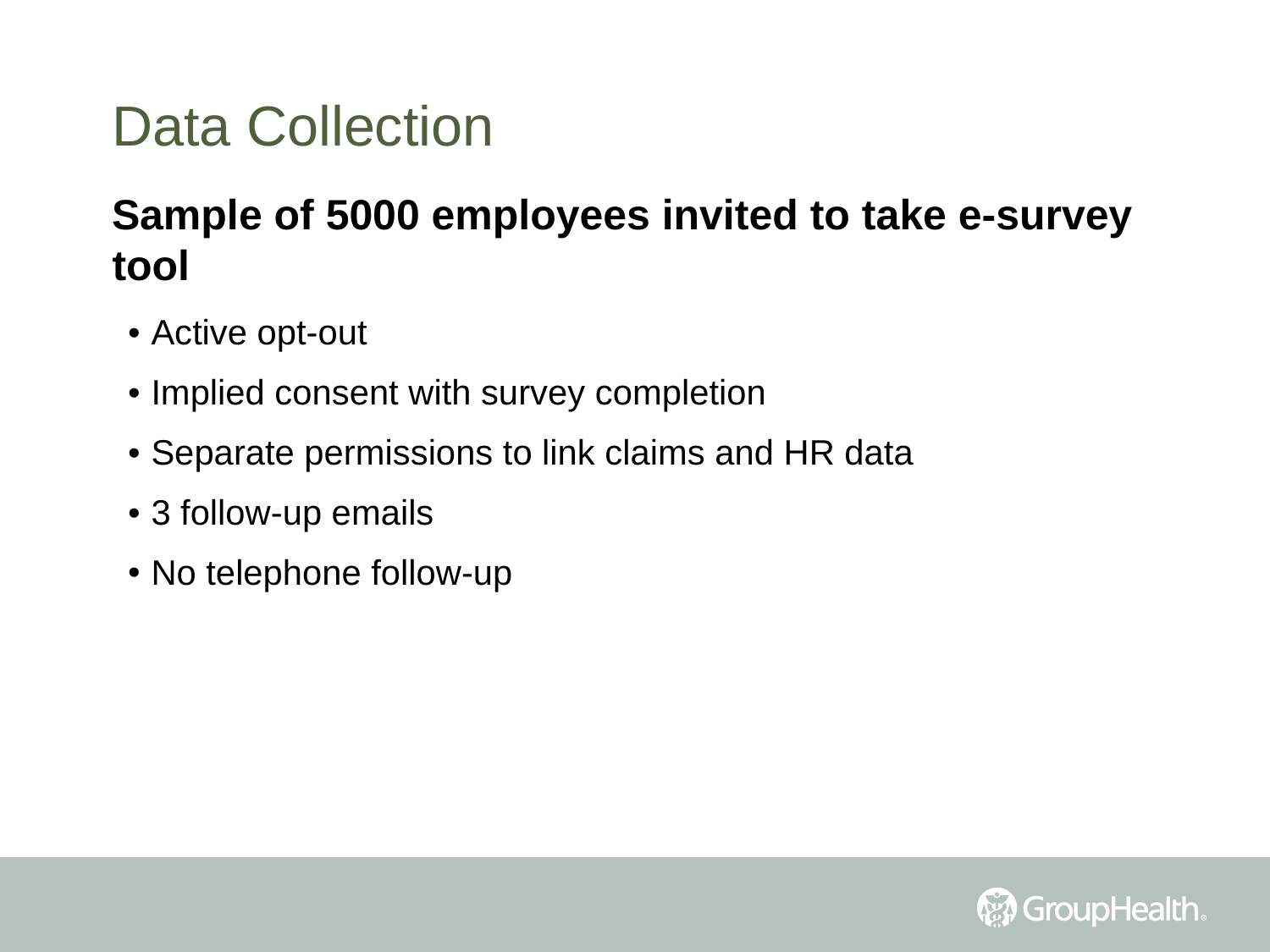

# Data Collection
Sample of 5000 employees invited to take e-survey tool
Active opt-out
Implied consent with survey completion
Separate permissions to link claims and HR data
3 follow-up emails
No telephone follow-up